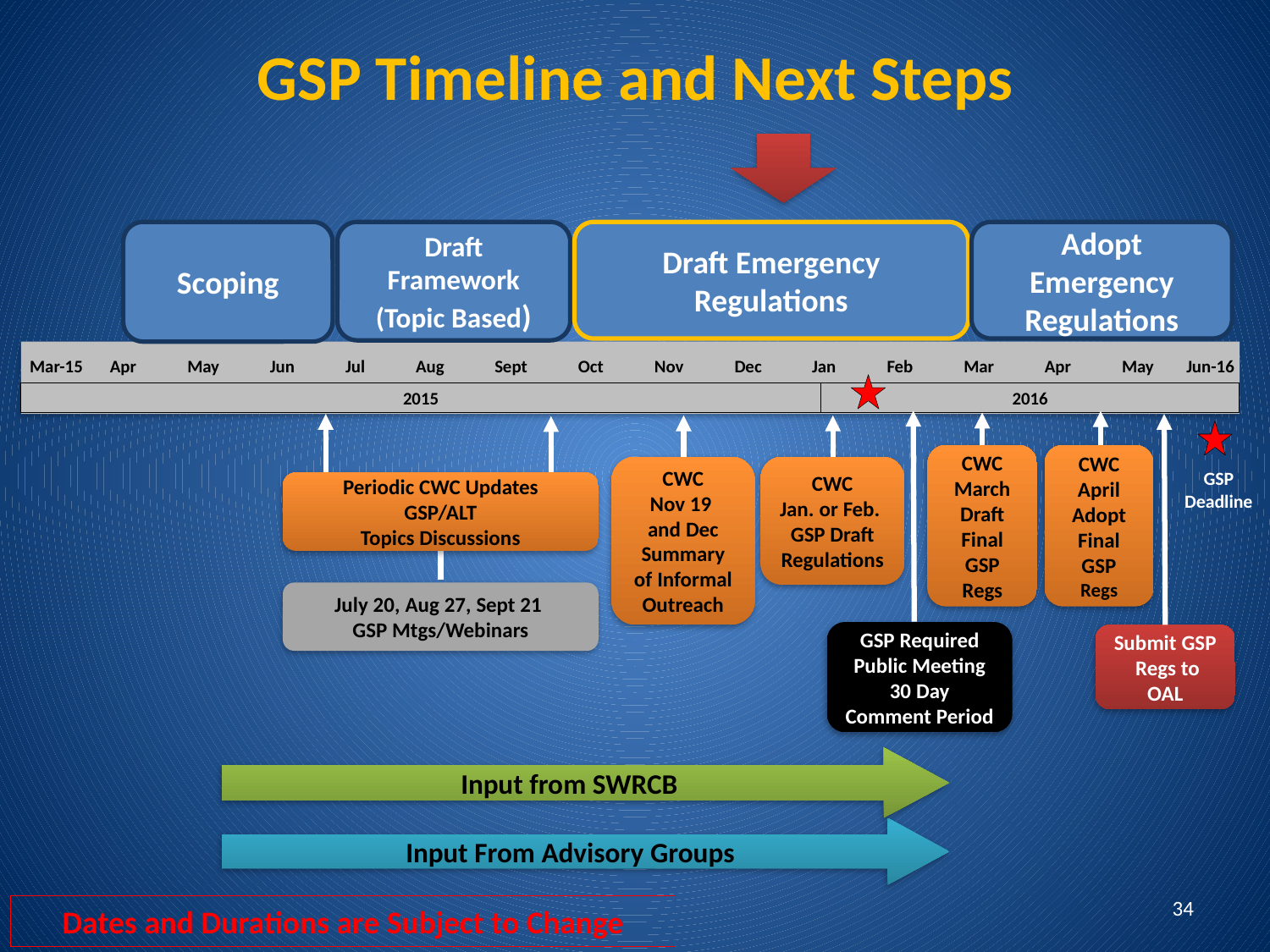

GSP Timeline and Next Steps

Scoping
Draft Framework (Topic Based)
Draft Emergency Regulations
Adopt Emergency Regulations

Mar-15
Apr
May
Jun
Jul
Aug
Sept
Oct
Nov
Dec
Jan
Feb
Mar
Apr
May
Jun-16

2015
2016

CWC
March
Draft Final GSP Regs
CWC
April
Adopt Final GSP Regs
CWC
Nov 19
and Dec Summary of Informal Outreach
CWC
Jan. or Feb.
GSP Draft Regulations
GSP Deadline
Periodic CWC Updates
GSP/ALT
Topics Discussions
July 20, Aug 27, Sept 21
GSP Mtgs/Webinars
GSP Required Public Meeting 30 Day Comment Period
Submit GSP  Regs to OAL
Input from SWRCB
Input From Advisory Groups
34
Dates and Durations are Subject to Change